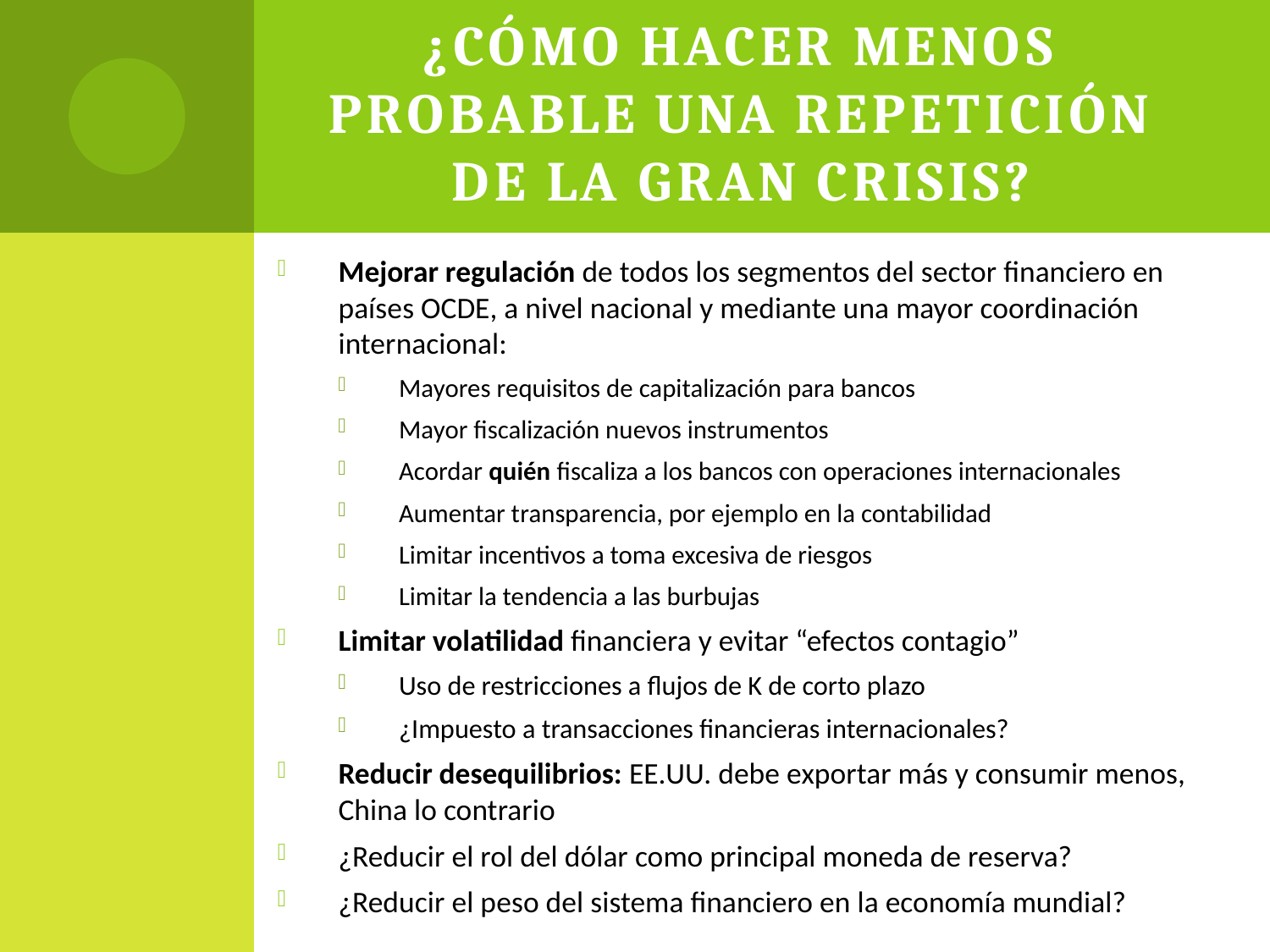

# ¿Cómo hacer menos probable una repetición de la gran crisis?
Mejorar regulación de todos los segmentos del sector financiero en países OCDE, a nivel nacional y mediante una mayor coordinación internacional:
Mayores requisitos de capitalización para bancos
Mayor fiscalización nuevos instrumentos
Acordar quién fiscaliza a los bancos con operaciones internacionales
Aumentar transparencia, por ejemplo en la contabilidad
Limitar incentivos a toma excesiva de riesgos
Limitar la tendencia a las burbujas
Limitar volatilidad financiera y evitar “efectos contagio”
Uso de restricciones a flujos de K de corto plazo
¿Impuesto a transacciones financieras internacionales?
Reducir desequilibrios: EE.UU. debe exportar más y consumir menos, China lo contrario
¿Reducir el rol del dólar como principal moneda de reserva?
¿Reducir el peso del sistema financiero en la economía mundial?